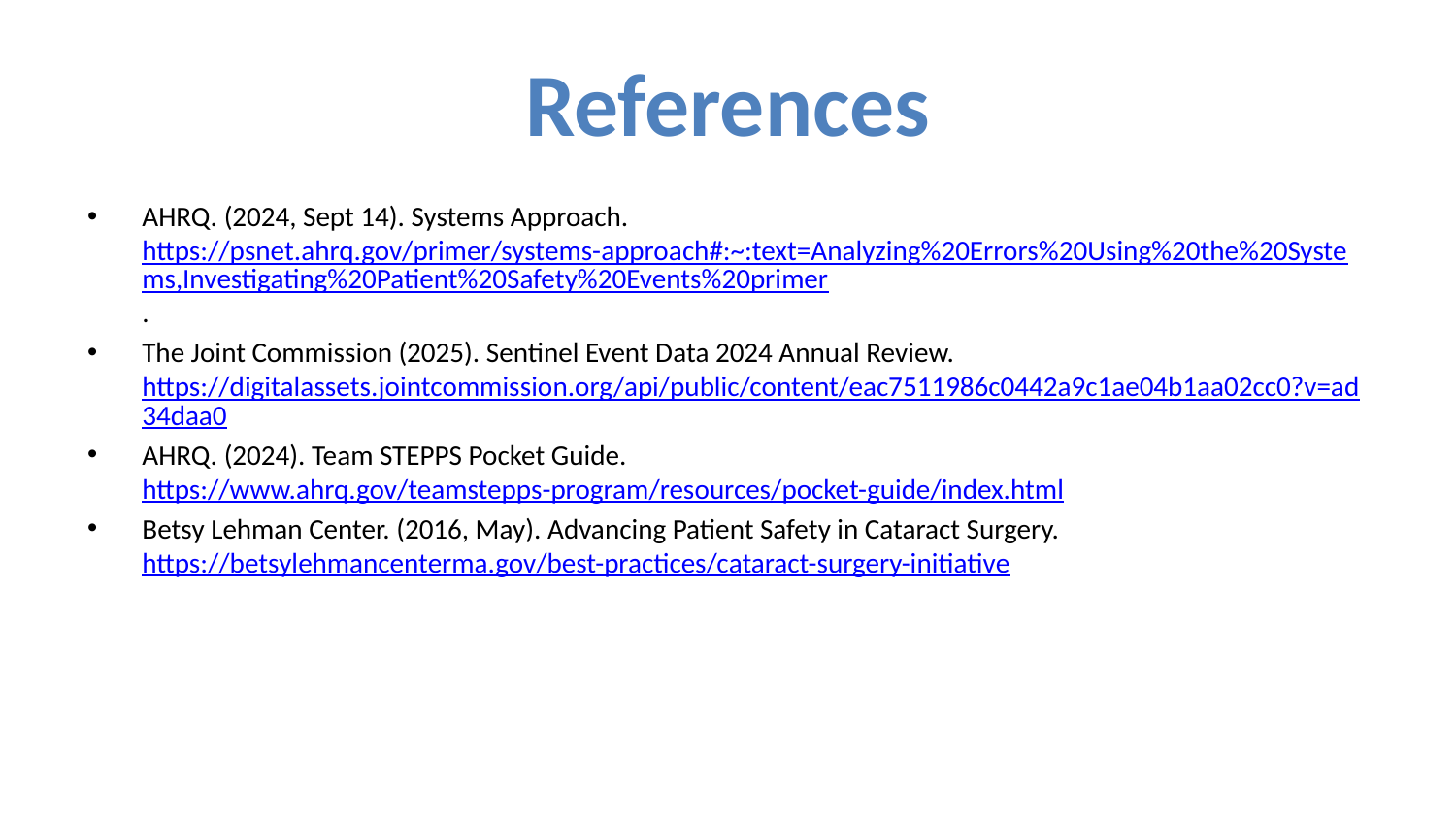

# References
AHRQ. (2024, Sept 14). Systems Approach. https://psnet.ahrq.gov/primer/systems-approach#:~:text=Analyzing%20Errors%20Using%20the%20Systems,Investigating%20Patient%20Safety%20Events%20primer.
The Joint Commission (2025). Sentinel Event Data 2024 Annual Review. https://digitalassets.jointcommission.org/api/public/content/eac7511986c0442a9c1ae04b1aa02cc0?v=ad34daa0
AHRQ. (2024). Team STEPPS Pocket Guide. https://www.ahrq.gov/teamstepps-program/resources/pocket-guide/index.html
Betsy Lehman Center. (2016, May). Advancing Patient Safety in Cataract Surgery. https://betsylehmancenterma.gov/best-practices/cataract-surgery-initiative